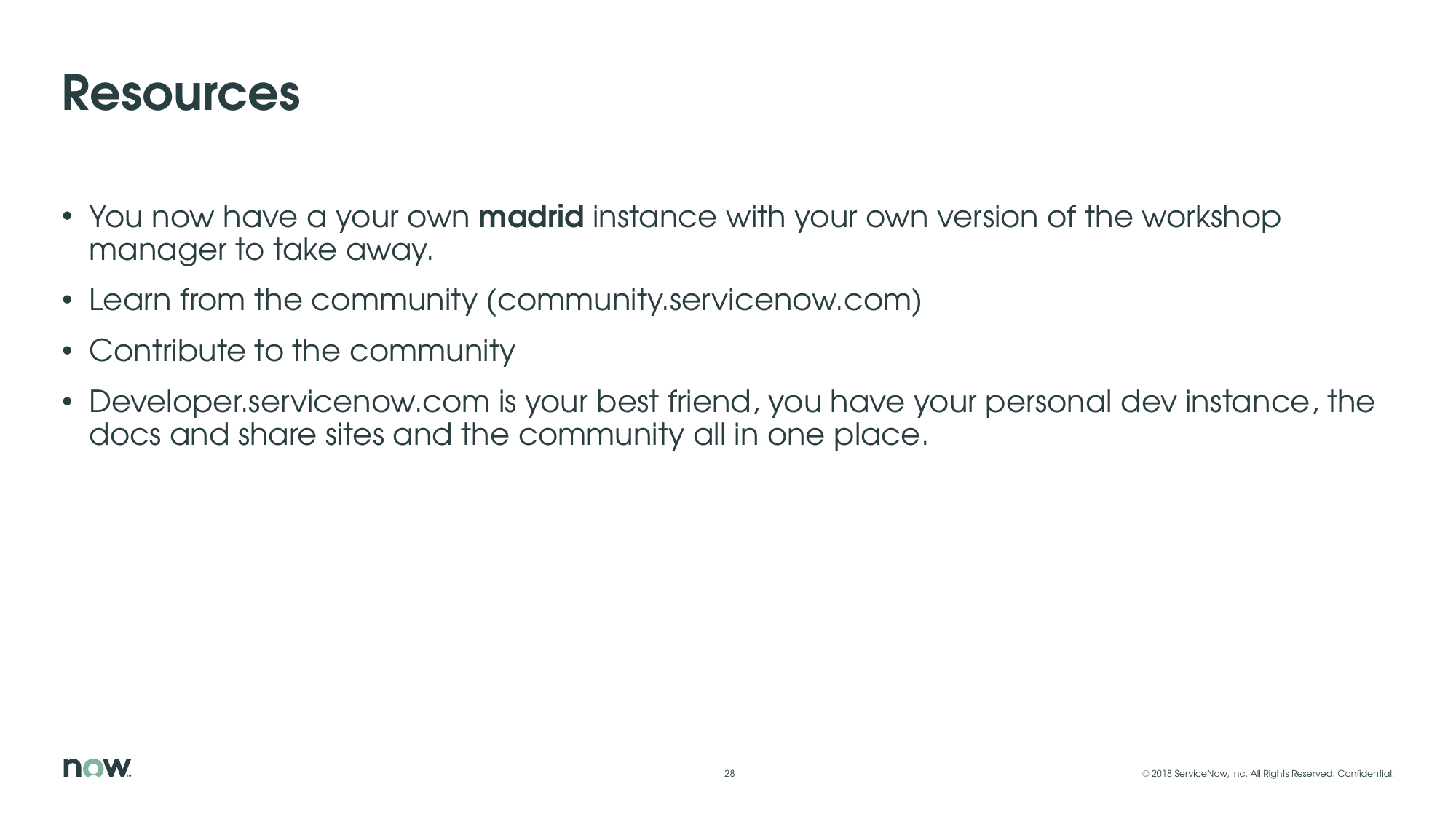

# Resources
You now have a your own madrid instance with your own version of the workshop manager to take away.
Learn from the community (community.servicenow.com)
Contribute to the community
Developer.servicenow.com is your best friend, you have your personal dev instance, the docs and share sites and the community all in one place.